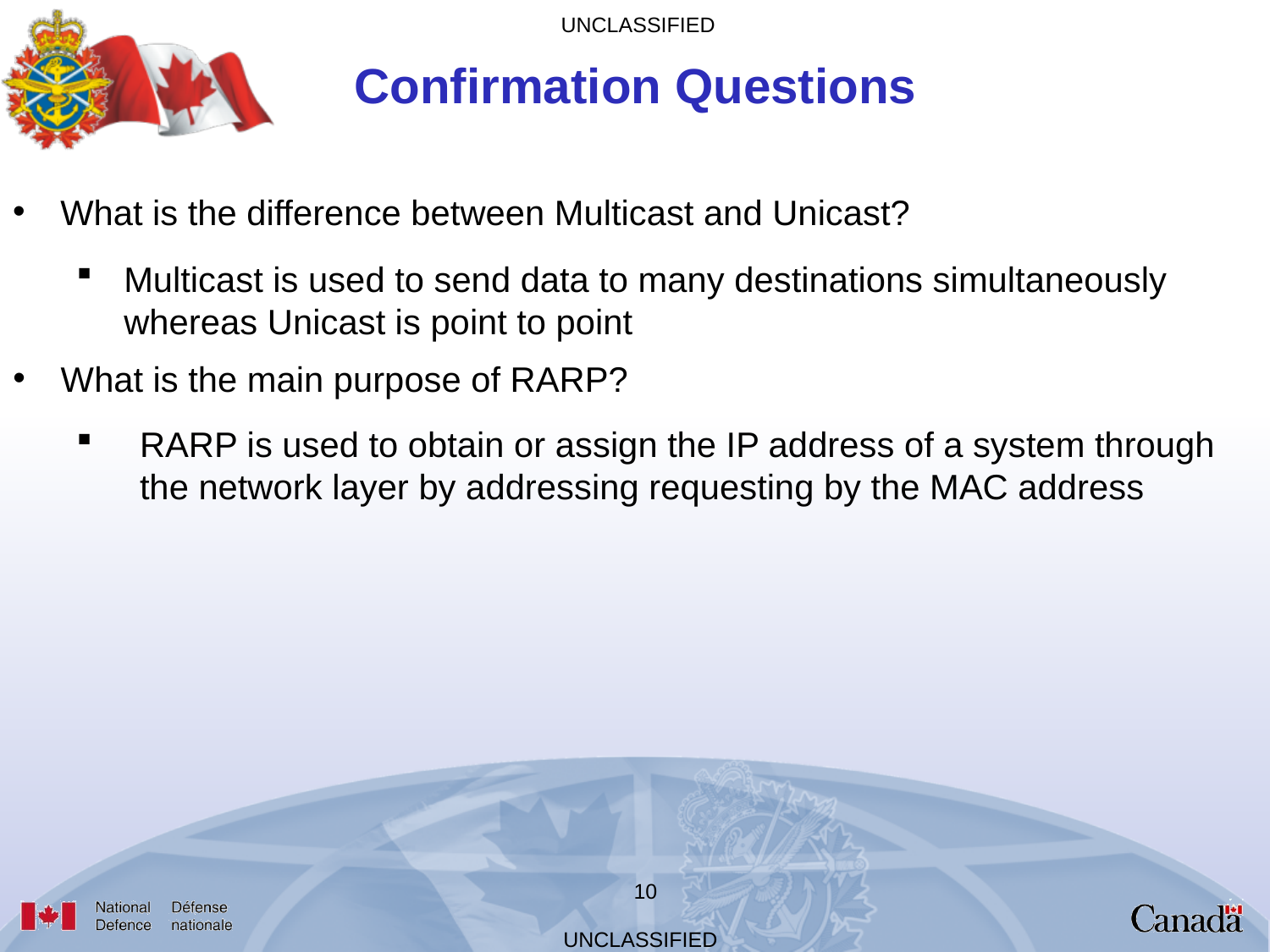

Confirmation Questions
What is the difference between Multicast and Unicast?
Multicast is used to send data to many destinations simultaneously whereas Unicast is point to point
What is the main purpose of RARP?
RARP is used to obtain or assign the IP address of a system through the network layer by addressing requesting by the MAC address